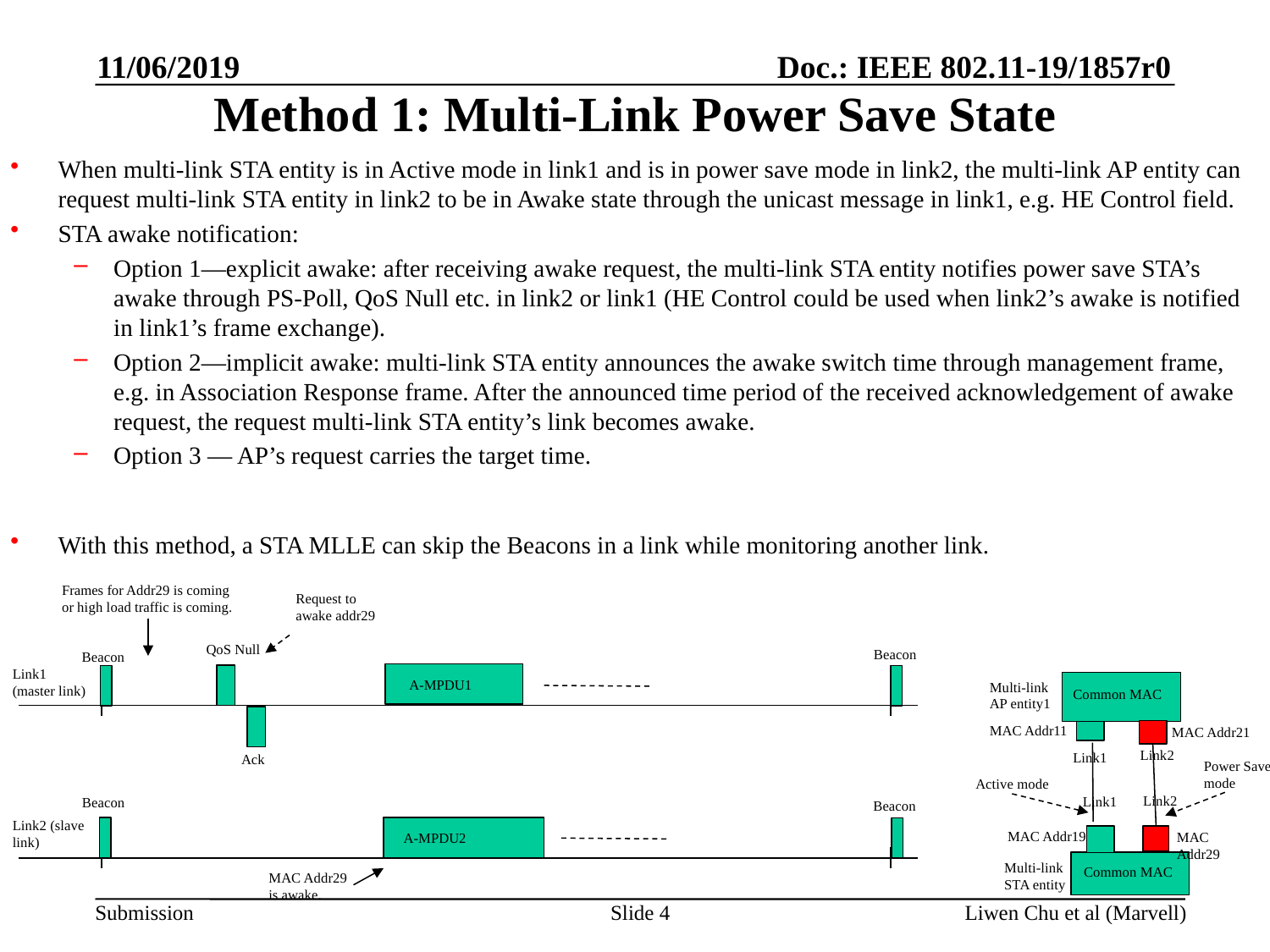

11/06/2019
# Method 1: Multi-Link Power Save State
When multi-link STA entity is in Active mode in link1 and is in power save mode in link2, the multi-link AP entity can request multi-link STA entity in link2 to be in Awake state through the unicast message in link1, e.g. HE Control field.
STA awake notification:
Option 1—explicit awake: after receiving awake request, the multi-link STA entity notifies power save STA’s awake through PS-Poll, QoS Null etc. in link2 or link1 (HE Control could be used when link2’s awake is notified in link1’s frame exchange).
Option 2—implicit awake: multi-link STA entity announces the awake switch time through management frame, e.g. in Association Response frame. After the announced time period of the received acknowledgement of awake request, the request multi-link STA entity’s link becomes awake.
Option 3 — AP’s request carries the target time.

With this method, a STA MLLE can skip the Beacons in a link while monitoring another link.
Frames for Addr29 is coming or high load traffic is coming.
Request to awake addr29
QoS Null
Beacon
Beacon
Link1 (master link)

A-MPDU1
Multi-link AP entity1

Common MAC

MAC Addr11
MAC Addr21

Link2
Link1
Ack
Power Save mode
Active mode
Link2
Link1
Beacon
Beacon
Link2 (slave link)

MAC Addr19
MAC Addr29
A-MPDU2

Multi-link STA entity
Common MAC
MAC Addr29 is awake.
Slide 4
Liwen Chu et al (Marvell)